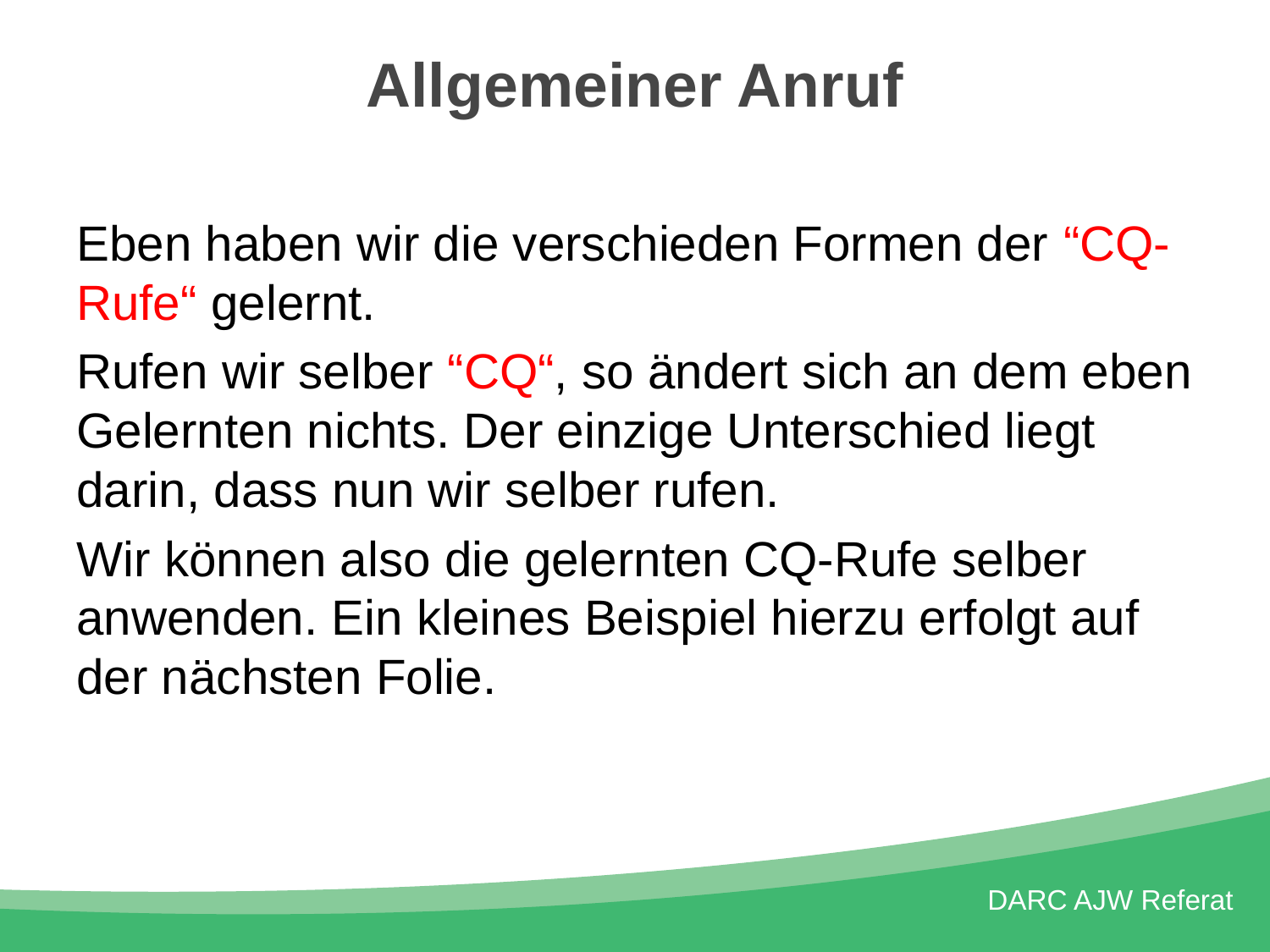

# Allgemeiner Anruf
Eben haben wir die verschieden Formen der “CQ-Rufe“ gelernt.
Rufen wir selber “CQ“, so ändert sich an dem eben Gelernten nichts. Der einzige Unterschied liegt darin, dass nun wir selber rufen.
Wir können also die gelernten CQ-Rufe selber anwenden. Ein kleines Beispiel hierzu erfolgt auf der nächsten Folie.